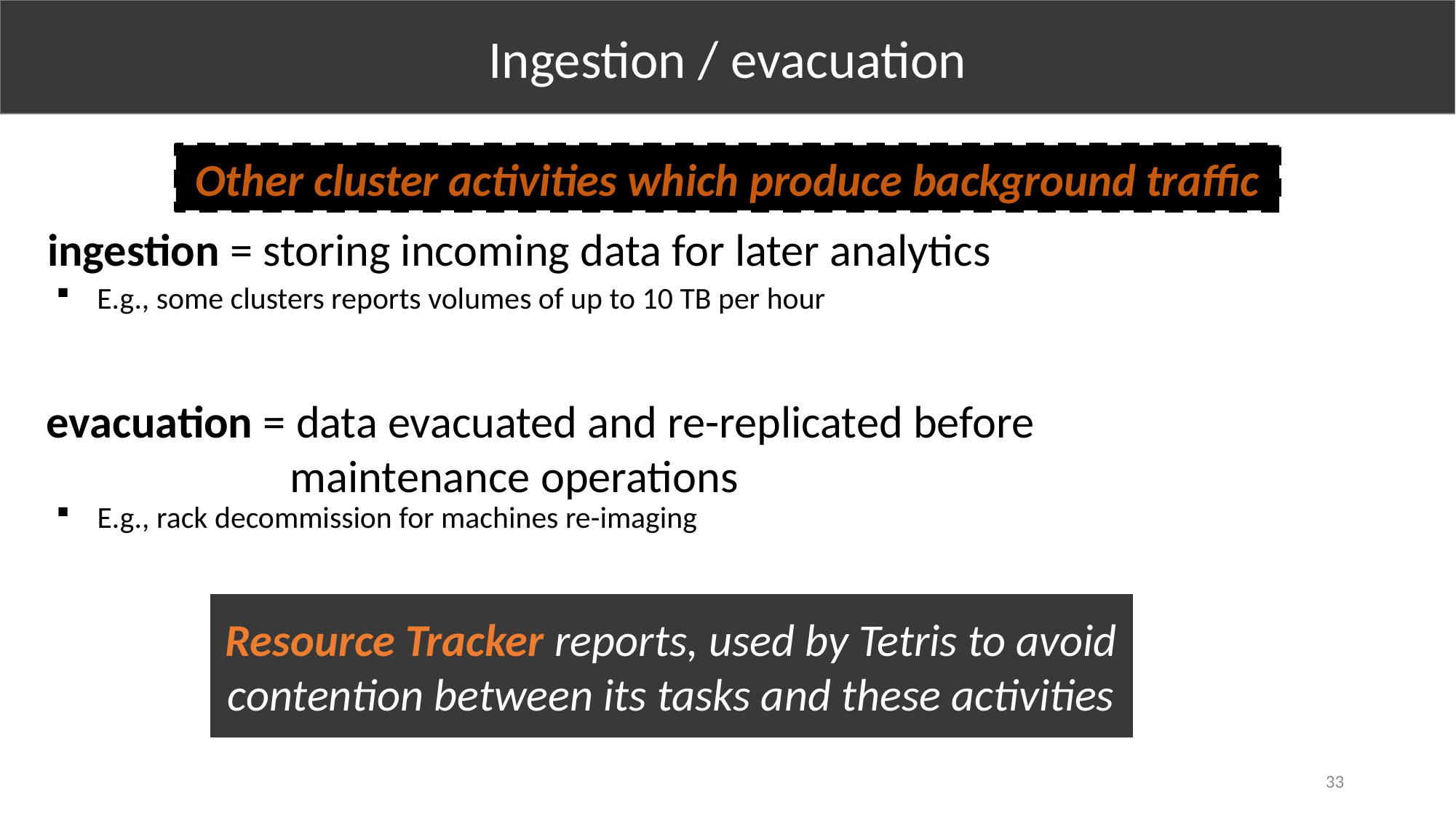

Ingestion / evacuation
Other cluster activities which produce background traffic
ingestion = storing incoming data for later analytics
E.g., some clusters reports volumes of up to 10 TB per hour
evacuation = data evacuated and re-replicated before
	             maintenance operations
E.g., rack decommission for machines re-imaging
Resource Tracker reports, used by Tetris to avoid contention between its tasks and these activities
33